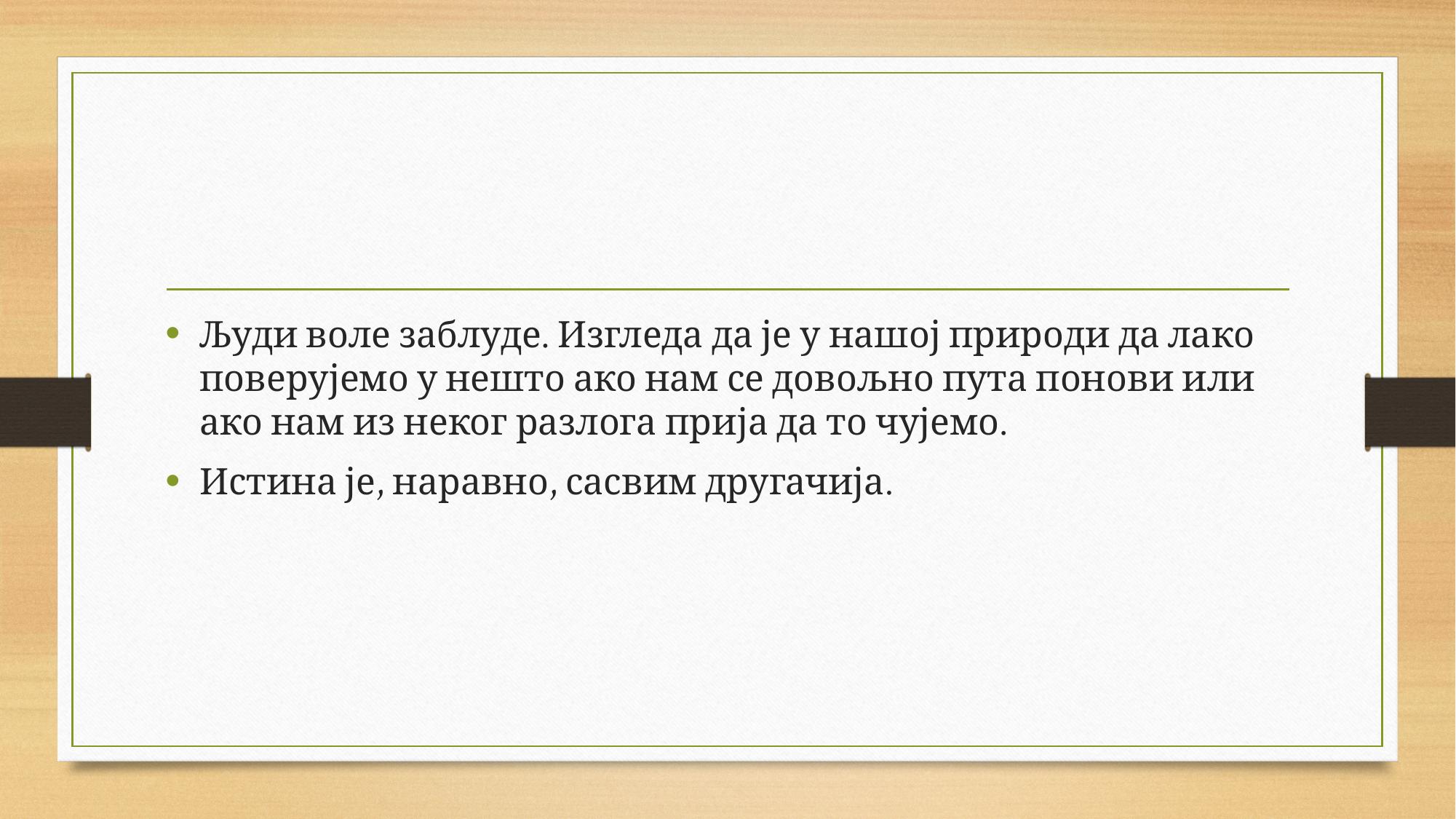

Људи воле заблуде. Изгледа да је у нашој природи да лако поверујемо у нешто ако нам се довољно пута понови или ако нам из неког разлога прија да то чујемо.
Истина је, наравно, сасвим другачија.